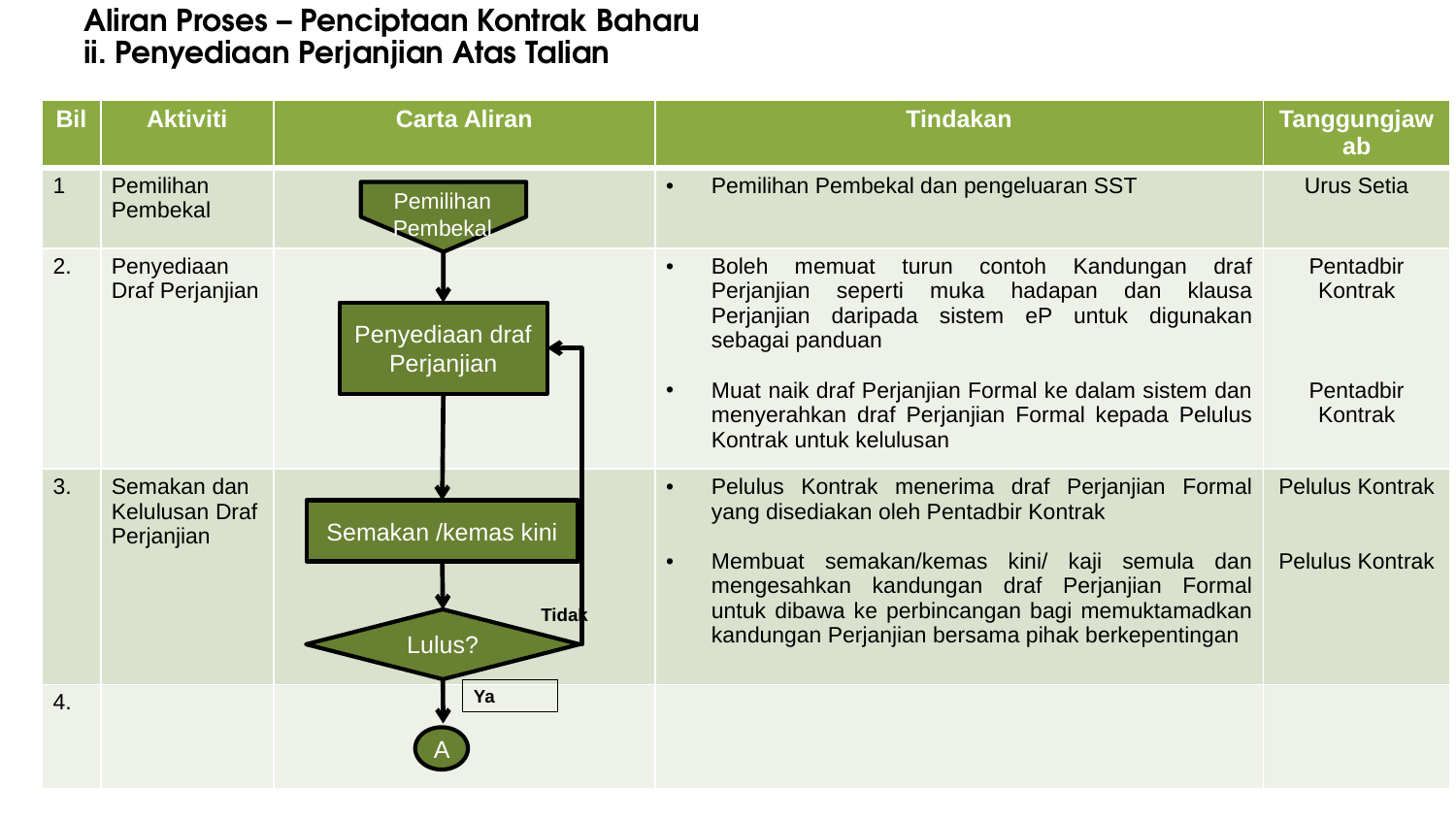

Aliran Proses – Penciptaan Kontrak Baharu
ii. Penyediaan Perjanjian Atas Talian
| Bil | Aktiviti | Carta Aliran | Tindakan | Tanggungjawab |
| --- | --- | --- | --- | --- |
| 1 | Pemilihan Pembekal |  | Pemilihan Pembekal dan pengeluaran SST | Urus Setia |
| 2. | Penyediaan Draf Perjanjian |  | Boleh memuat turun contoh Kandungan draf Perjanjian seperti muka hadapan dan klausa Perjanjian daripada sistem eP untuk digunakan sebagai panduan Muat naik draf Perjanjian Formal ke dalam sistem dan menyerahkan draf Perjanjian Formal kepada Pelulus Kontrak untuk kelulusan | Pentadbir Kontrak Pentadbir Kontrak |
| 3. | Semakan dan Kelulusan Draf Perjanjian |  | Pelulus Kontrak menerima draf Perjanjian Formal yang disediakan oleh Pentadbir Kontrak Membuat semakan/kemas kini/ kaji semula dan mengesahkan kandungan draf Perjanjian Formal untuk dibawa ke perbincangan bagi memuktamadkan kandungan Perjanjian bersama pihak berkepentingan | Pelulus Kontrak Pelulus Kontrak |
| 4. |  |  |  |  |

Pemilihan Pembekal
Penyediaan draf Perjanjian
Semakan /kemas kini
Tidak
Lulus?
Ya
A